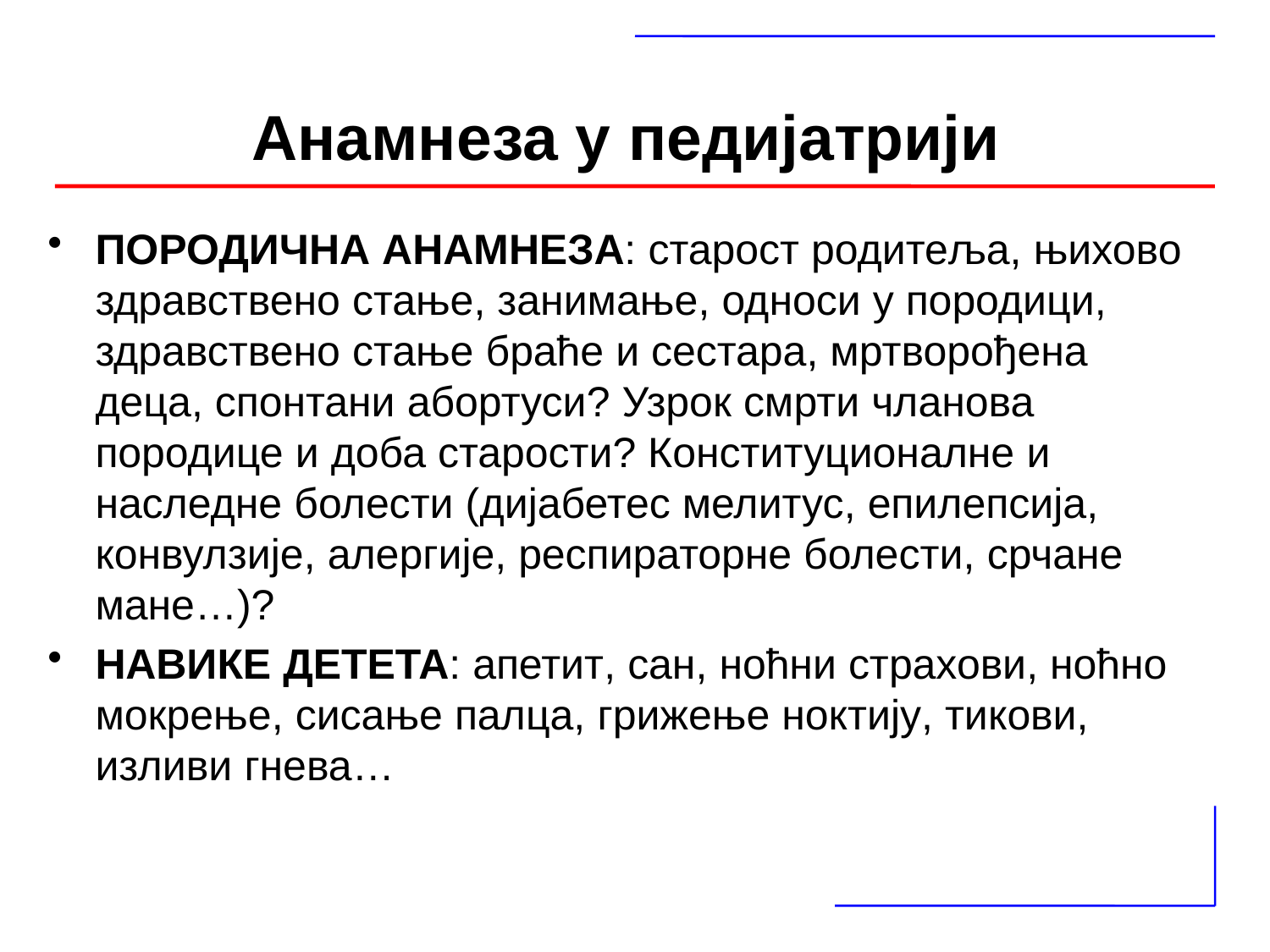

# Анамнеза у педијатрији
ПОРОДИЧНА АНАМНЕЗА: старост родитеља, њихово здравствено стање, занимање, односи у породици, здравствено стање браће и сестара, мртворођена деца, спонтани абортуси? Узрок смрти чланова породице и доба старости? Конституционалне и наследне болести (дијабетес мелитус, епилепсија, конвулзије, алергије, респираторне болести, срчане мане…)?
НАВИКЕ ДЕТЕТА: апетит, сан, ноћни страхови, ноћно мокрење, сисање палца, грижење ноктију, тикови, изливи гнева…